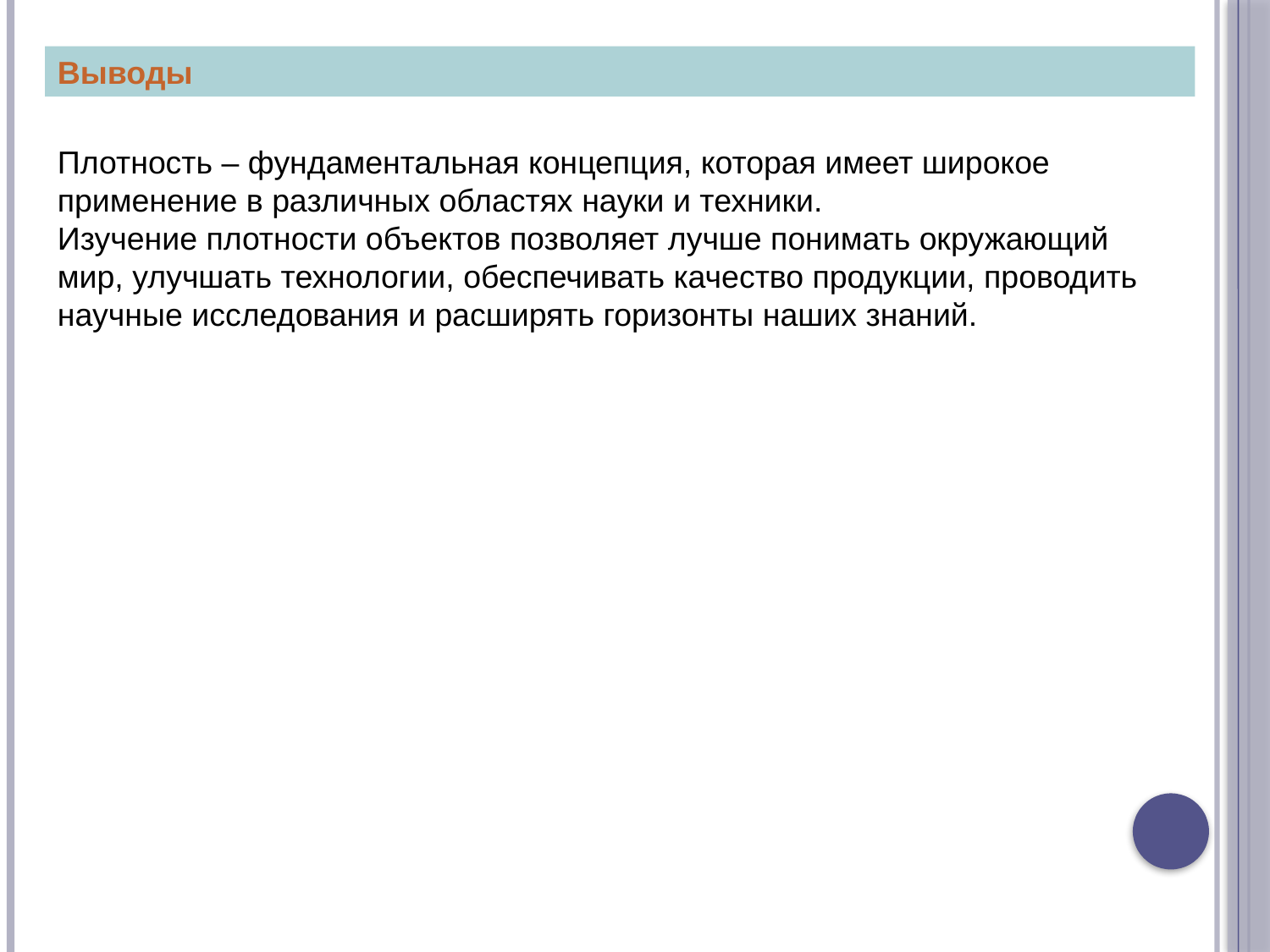

Выводы
Плотность – фундаментальная концепция, которая имеет широкое применение в различных областях науки и техники.
Изучение плотности объектов позволяет лучше понимать окружающий мир, улучшать технологии, обеспечивать качество продукции, проводить научные исследования и расширять горизонты наших знаний.